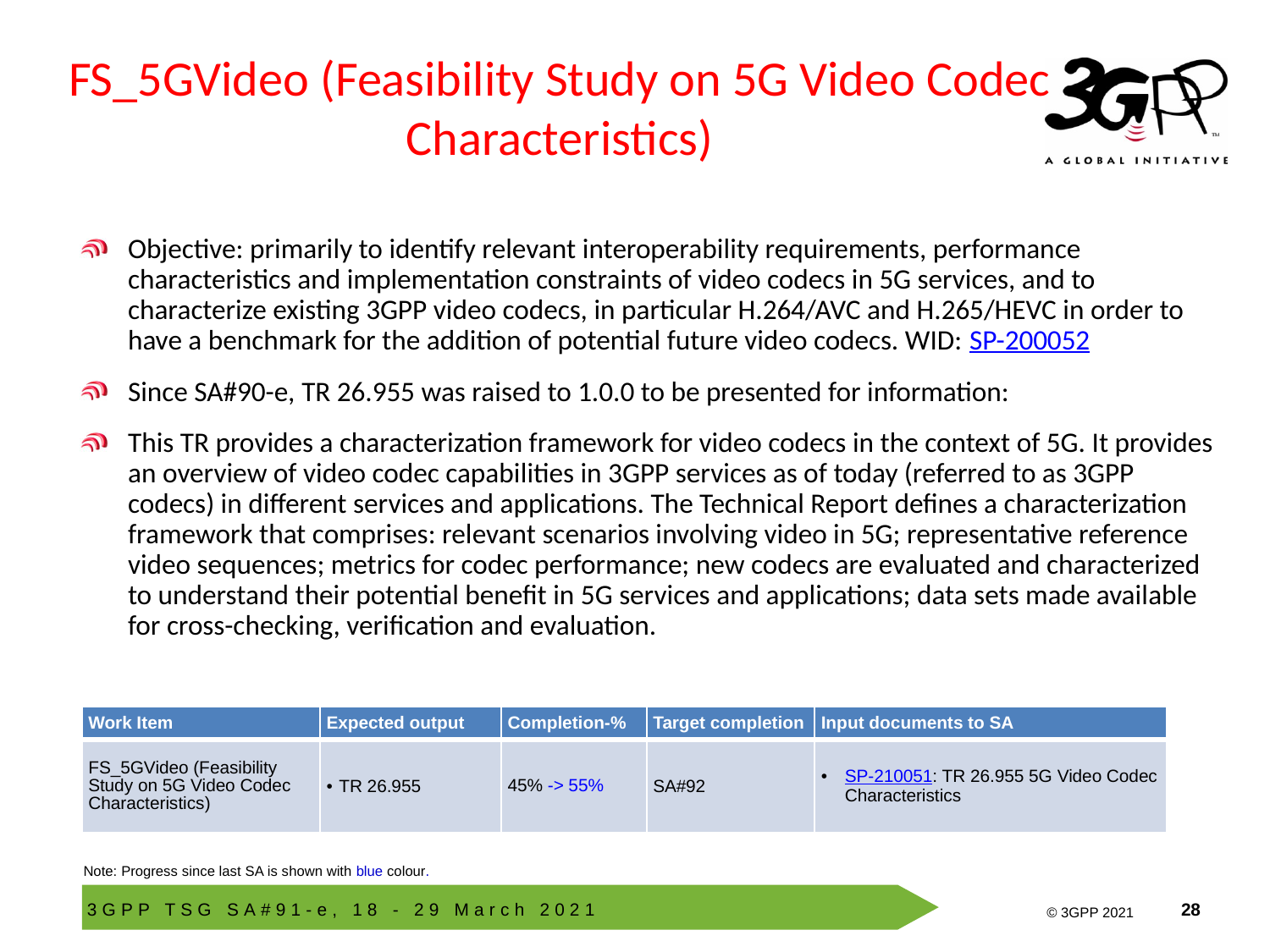

# FS_5GVideo (Feasibility Study on 5G Video Codec Characteristics)
Objective: primarily to identify relevant interoperability requirements, performance characteristics and implementation constraints of video codecs in 5G services, and to characterize existing 3GPP video codecs, in particular H.264/AVC and H.265/HEVC in order to have a benchmark for the addition of potential future video codecs. WID: SP-200052
Since SA#90-e, TR 26.955 was raised to 1.0.0 to be presented for information:
This TR provides a characterization framework for video codecs in the context of 5G. It provides an overview of video codec capabilities in 3GPP services as of today (referred to as 3GPP codecs) in different services and applications. The Technical Report defines a characterization framework that comprises: relevant scenarios involving video in 5G; representative reference video sequences; metrics for codec performance; new codecs are evaluated and characterized to understand their potential benefit in 5G services and applications; data sets made available for cross-checking, verification and evaluation.

| Work Item | Expected output | Completion-% | Target completion | Input documents to SA |
| --- | --- | --- | --- | --- |
| FS\_5GVideo (Feasibility Study on 5G Video Codec Characteristics) | TR 26.955 | 45% -> 55% | SA#92 | SP-210051: TR 26.955 5G Video Codec Characteristics |
Note: Progress since last SA is shown with blue colour.